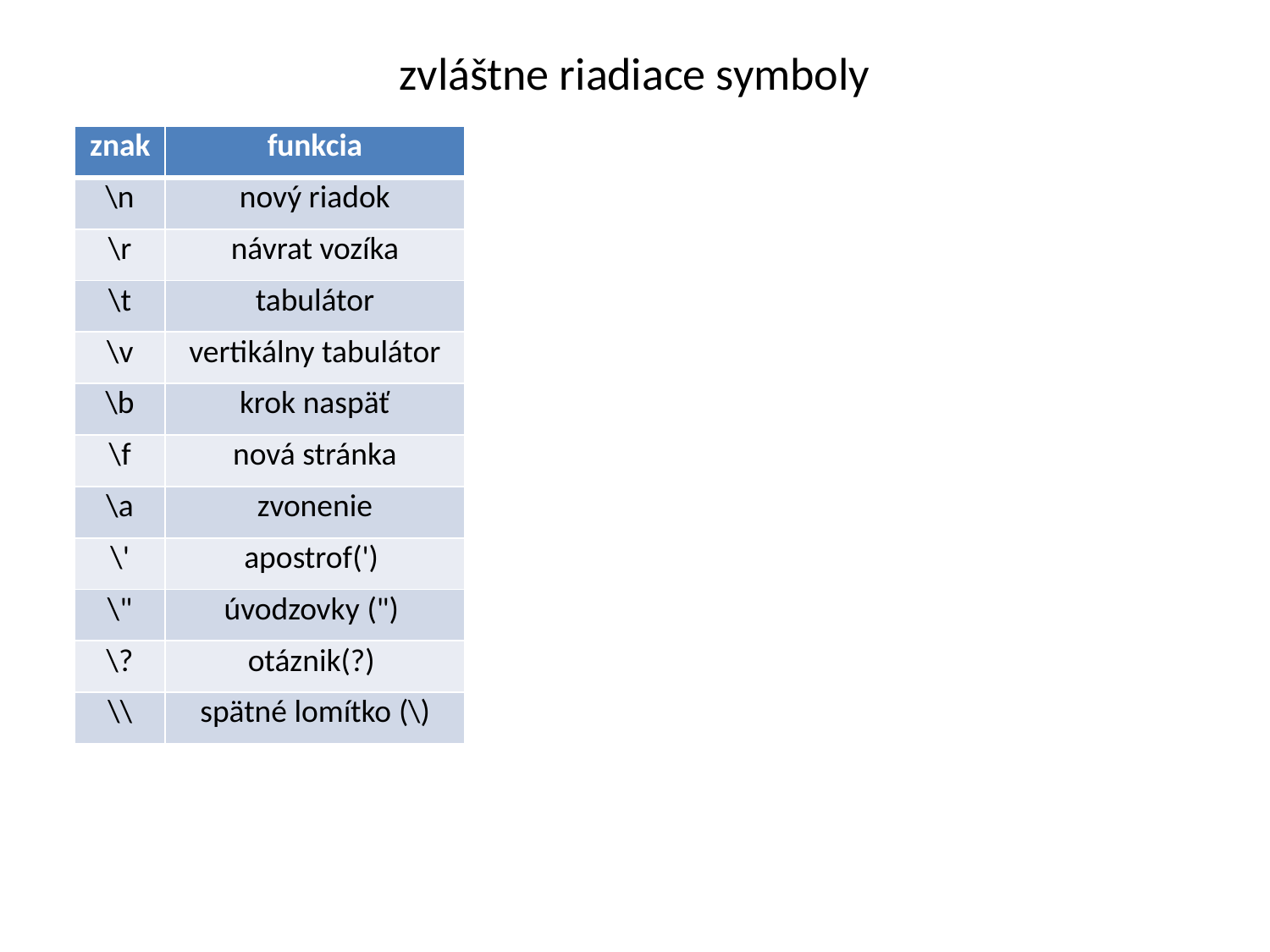

# zvláštne riadiace symboly
| znak | funkcia |
| --- | --- |
| \n | nový riadok |
| \r | návrat vozíka |
| \t | tabulátor |
| \v | vertikálny tabulátor |
| \b | krok naspäť |
| \f | nová stránka |
| \a | zvonenie |
| \' | apostrof(') |
| \" | úvodzovky (") |
| \? | otáznik(?) |
| \\ | spätné lomítko (\) |